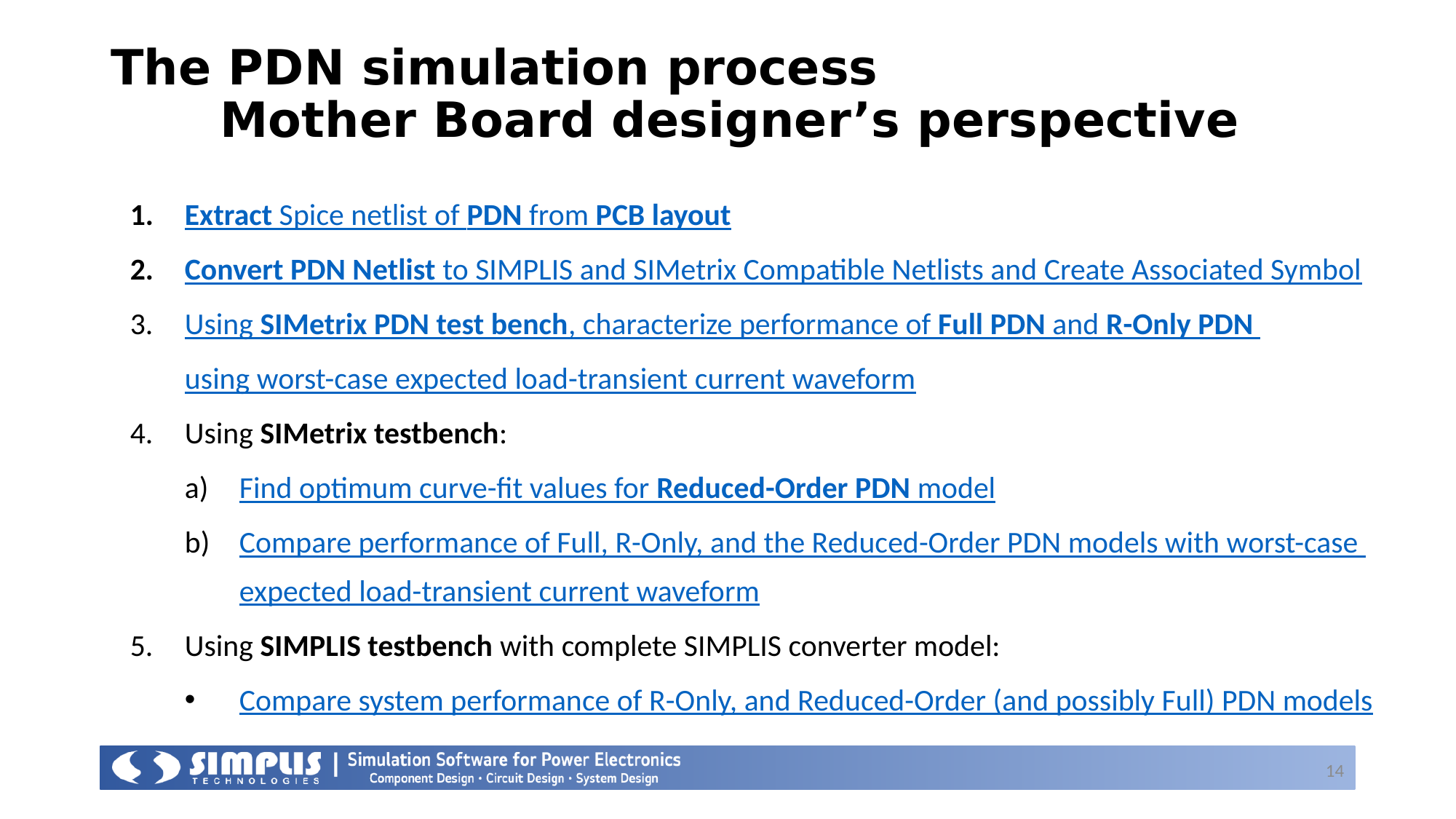

# The PDN simulation process Mother Board designer’s perspective
Extract Spice netlist of PDN from PCB layout
Convert PDN Netlist to SIMPLIS and SIMetrix Compatible Netlists and Create Associated Symbol
Using SIMetrix PDN test bench, characterize performance of Full PDN and R-Only PDN using worst-case expected load-transient current waveform
Using SIMetrix testbench:
Find optimum curve-fit values for Reduced-Order PDN model
Compare performance of Full, R-Only, and the Reduced-Order PDN models with worst-case expected load-transient current waveform
Using SIMPLIS testbench with complete SIMPLIS converter model:
Compare system performance of R-Only, and Reduced-Order (and possibly Full) PDN models
14